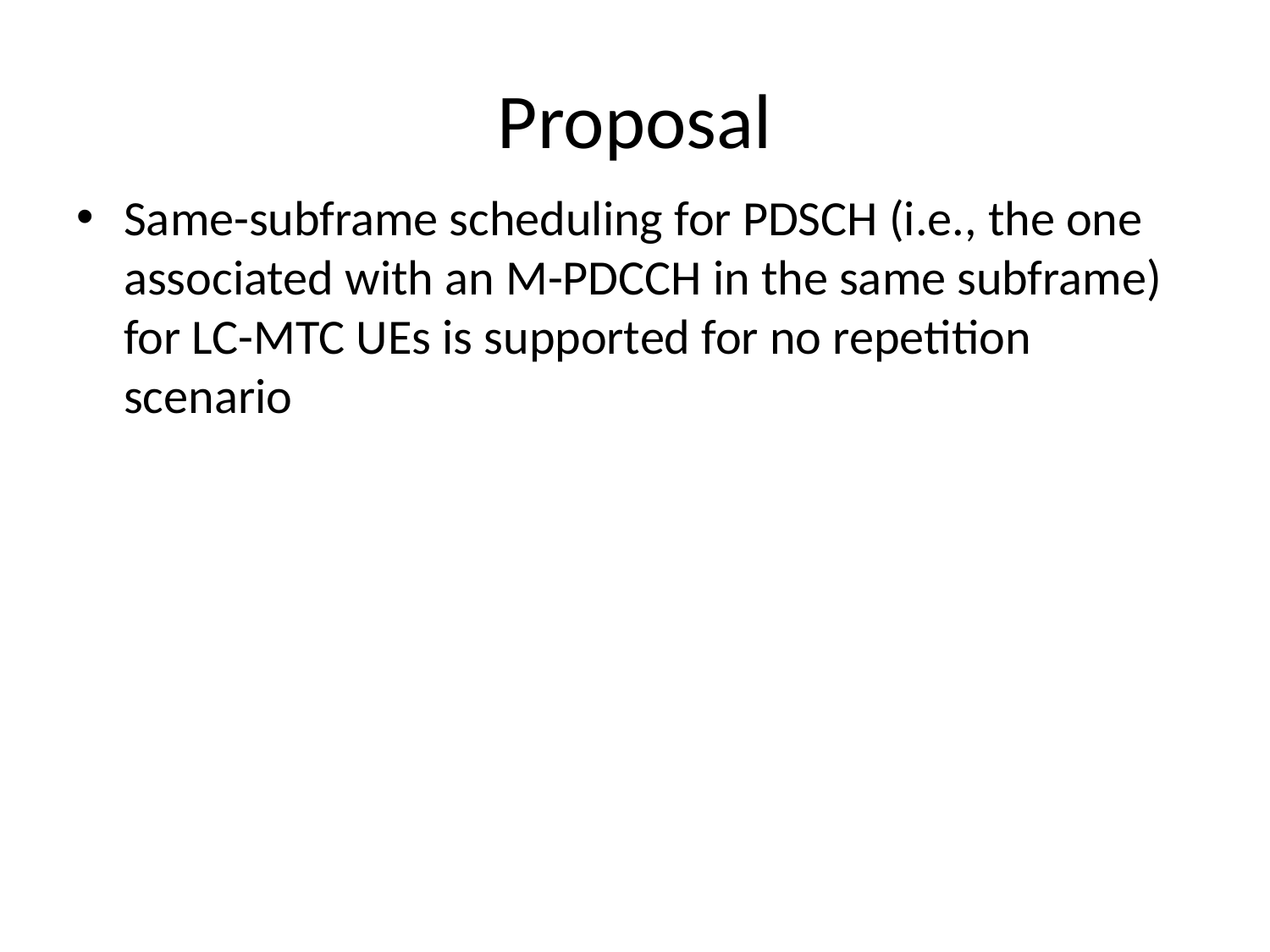

# Proposal
Same-subframe scheduling for PDSCH (i.e., the one associated with an M-PDCCH in the same subframe) for LC-MTC UEs is supported for no repetition scenario